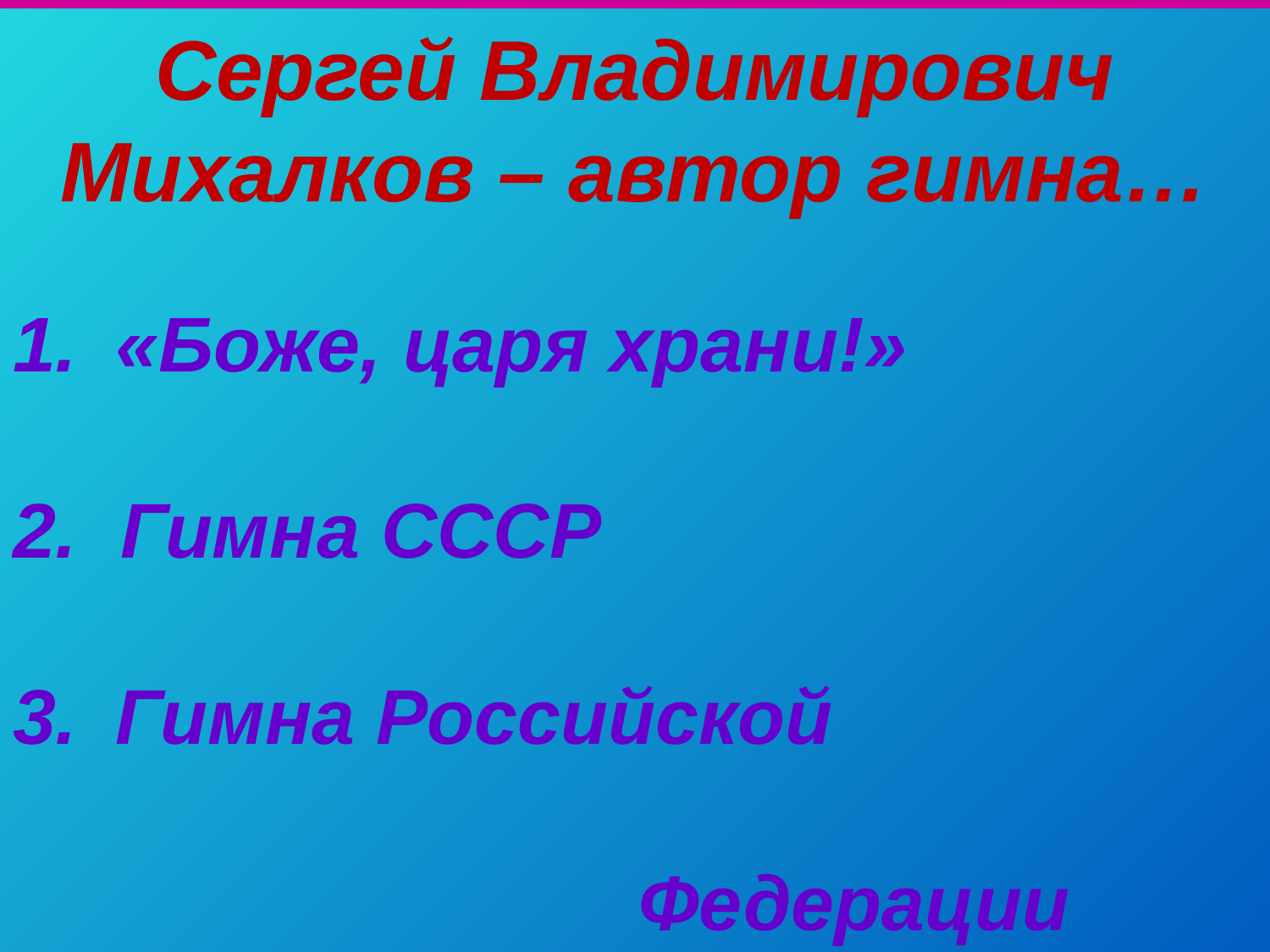

Сергей Владимирович
Михалков – автор гимна…

«Боже, царя храни!»

2.  Гимна СССР

Гимна Российской

                             Федерации